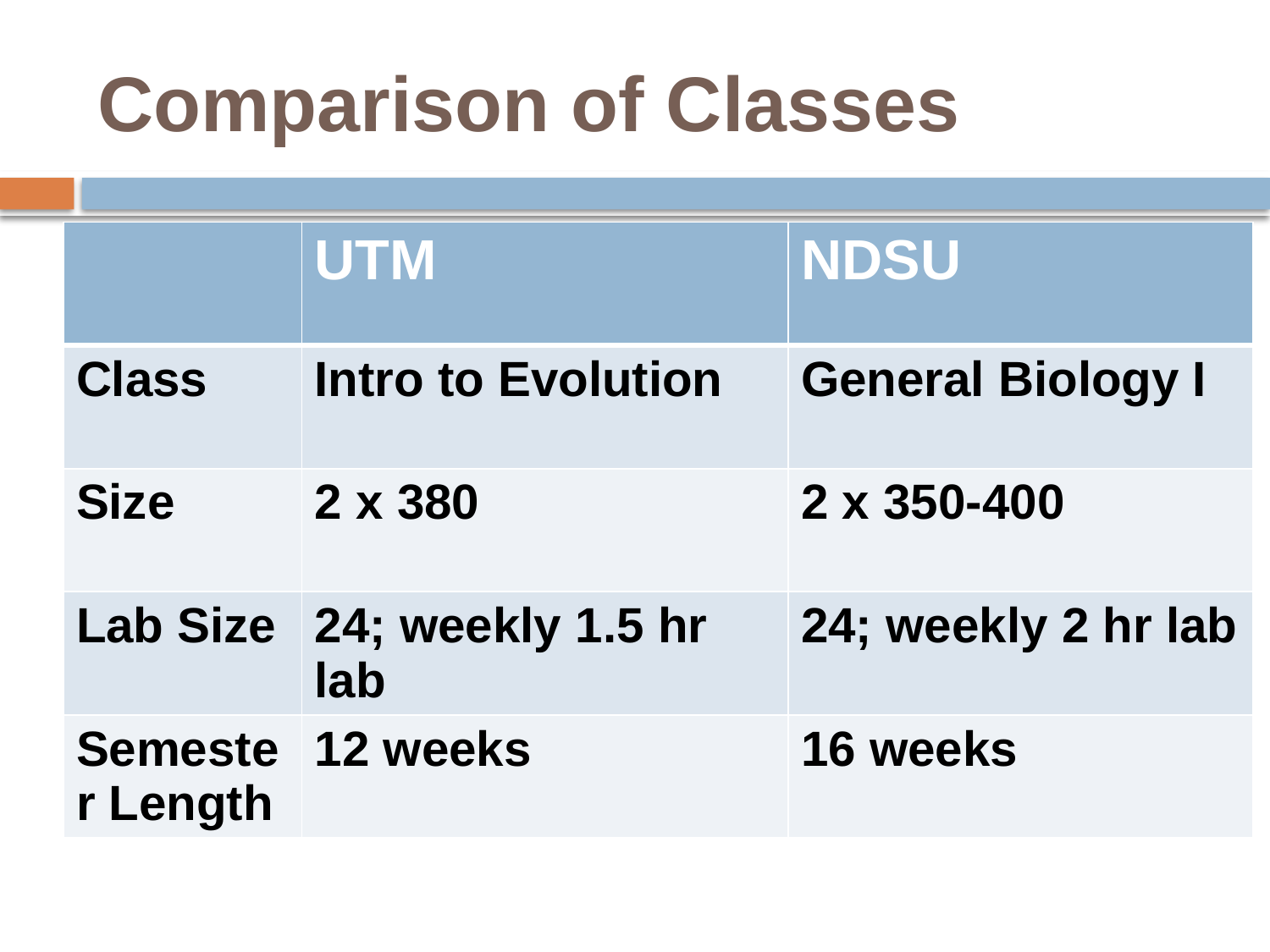

# Comparison of Classes
|  | UTM | NDSU |
| --- | --- | --- |
| Class | Intro to Evolution | General Biology I |
| Size | 2 x 380 | 2 x 350-400 |
| Lab Size | 24; weekly 1.5 hr lab | 24; weekly 2 hr lab |
| Semester Length | 12 weeks | 16 weeks |